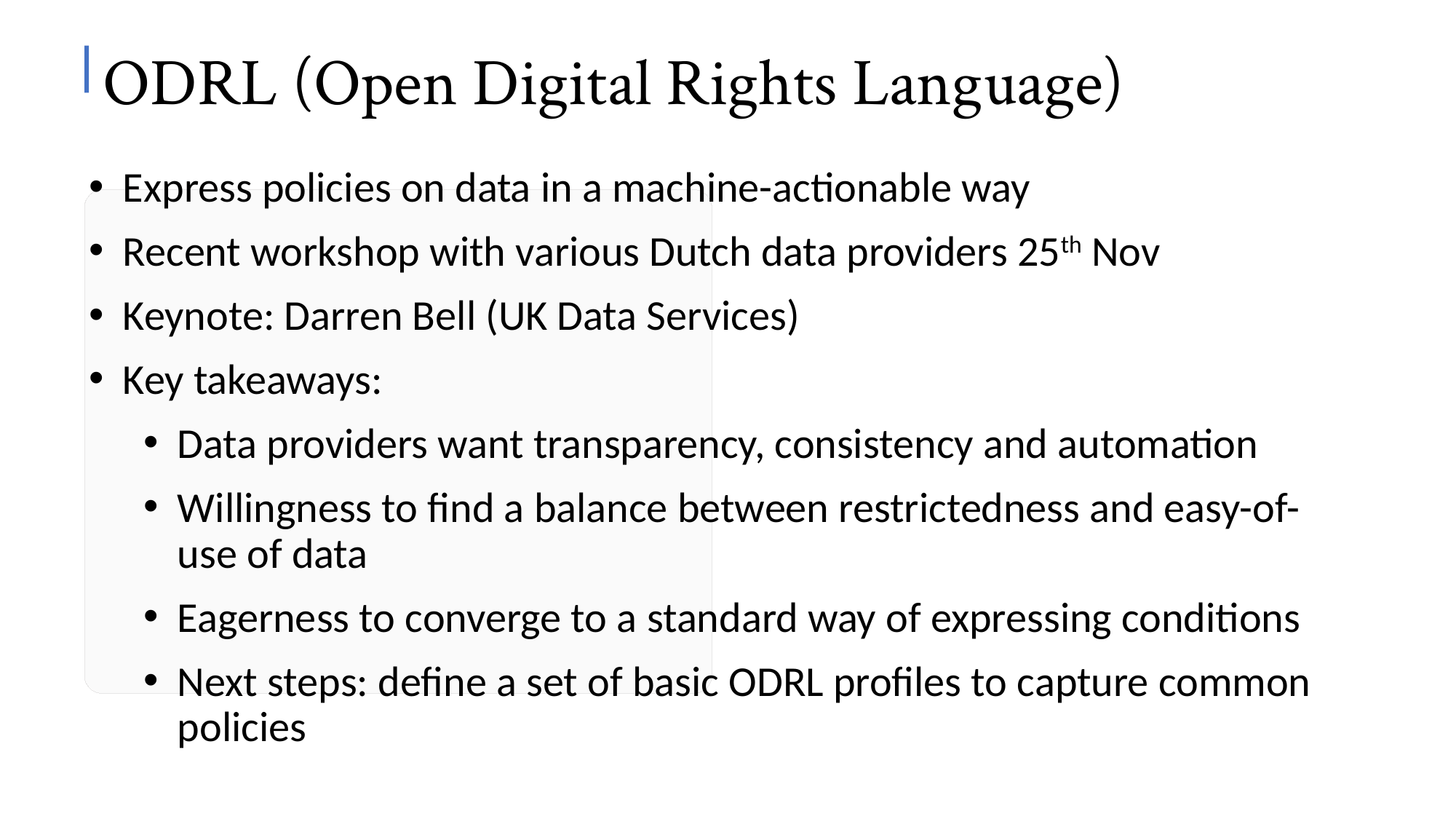

# ODRL (Open Digital Rights Language)
Express policies on data in a machine-actionable way
Recent workshop with various Dutch data providers 25th Nov
Keynote: Darren Bell (UK Data Services)
Key takeaways:
Data providers want transparency, consistency and automation
Willingness to find a balance between restrictedness and easy-of-use of data
Eagerness to converge to a standard way of expressing conditions
Next steps: define a set of basic ODRL profiles to capture common policies